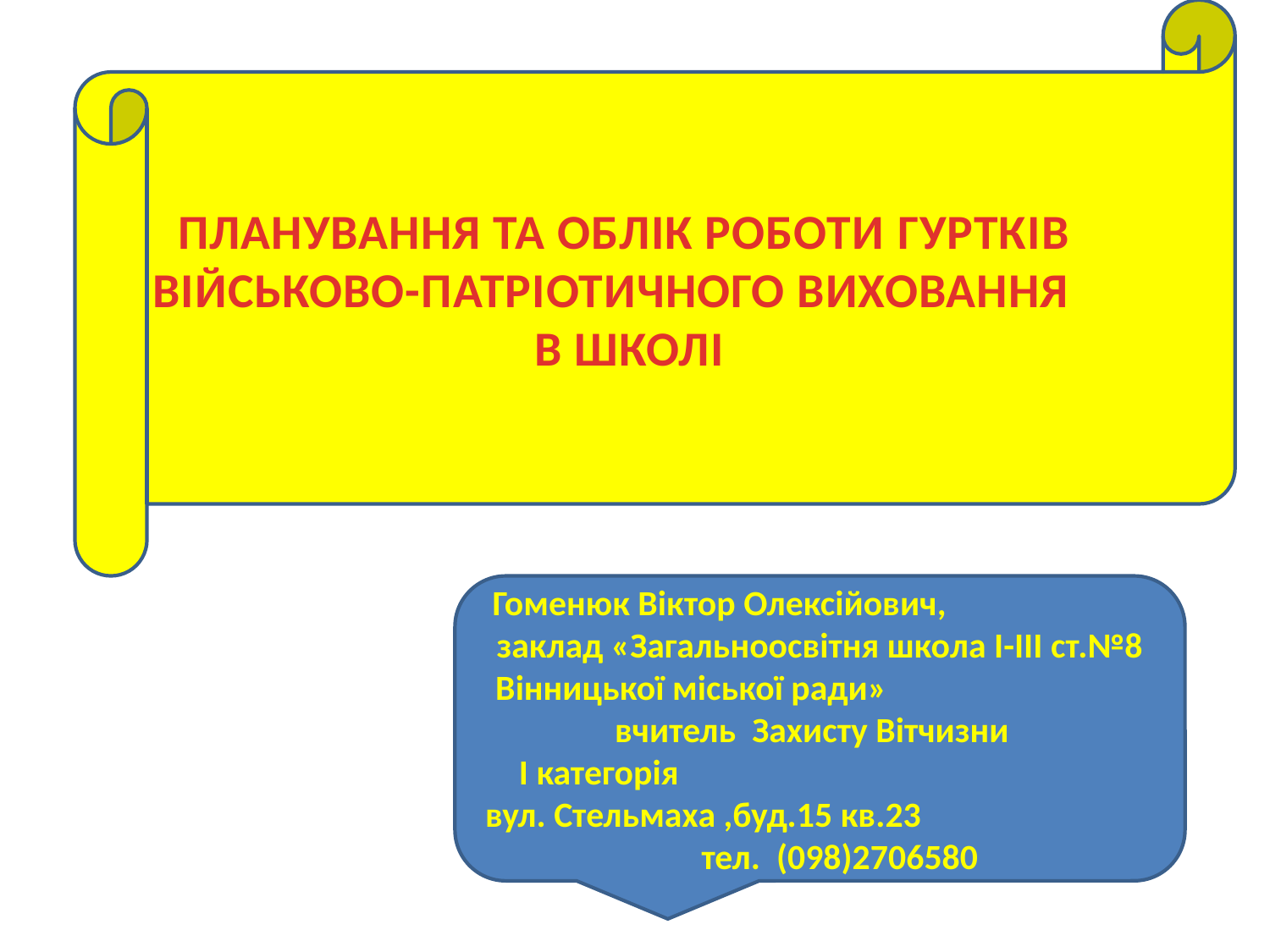

# ПЛАНУВАННЯ ТА ОБЛІК РОБОТИ ГУРТКІВ  ВІЙСЬКОВО-ПАТРІОТИЧНОГО ВИХОВАННЯ В ШКОЛІ
Гоменюк Віктор Олексійович,                          заклад «Загальноосвітня школа І-ІІІ ст.№8 Вінницької міської ради»                                 вчитель  Захисту Вітчизни
   І категорія                                                           вул. Стельмаха ,буд.15 кв.23                                   тел.  (098)2706580